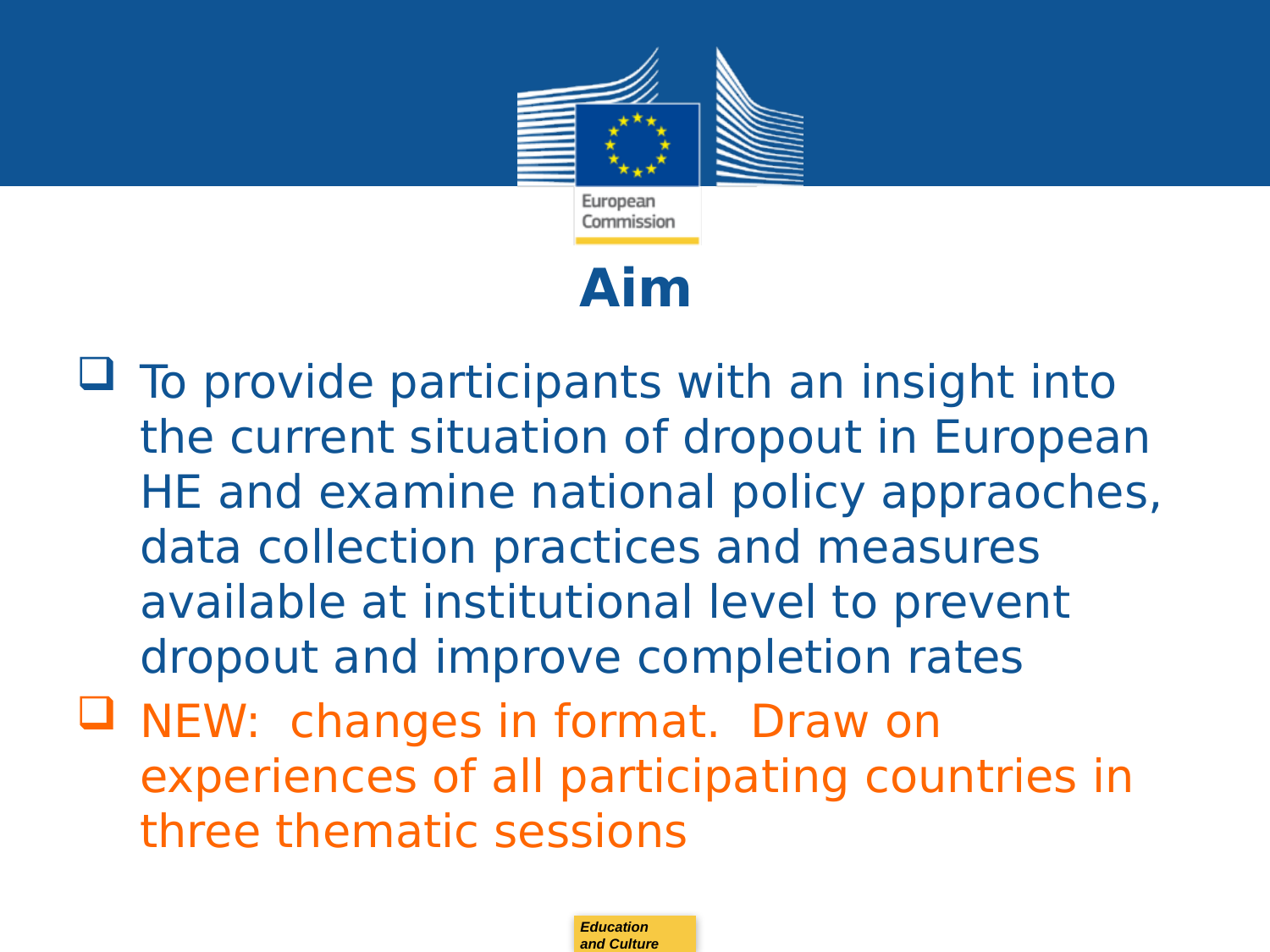

# Aim
To provide participants with an insight into the current situation of dropout in European HE and examine national policy appraoches, data collection practices and measures available at institutional level to prevent dropout and improve completion rates
NEW:  changes in format.  Draw on experiences of all participating countries in three thematic sessions

Education
and Culture